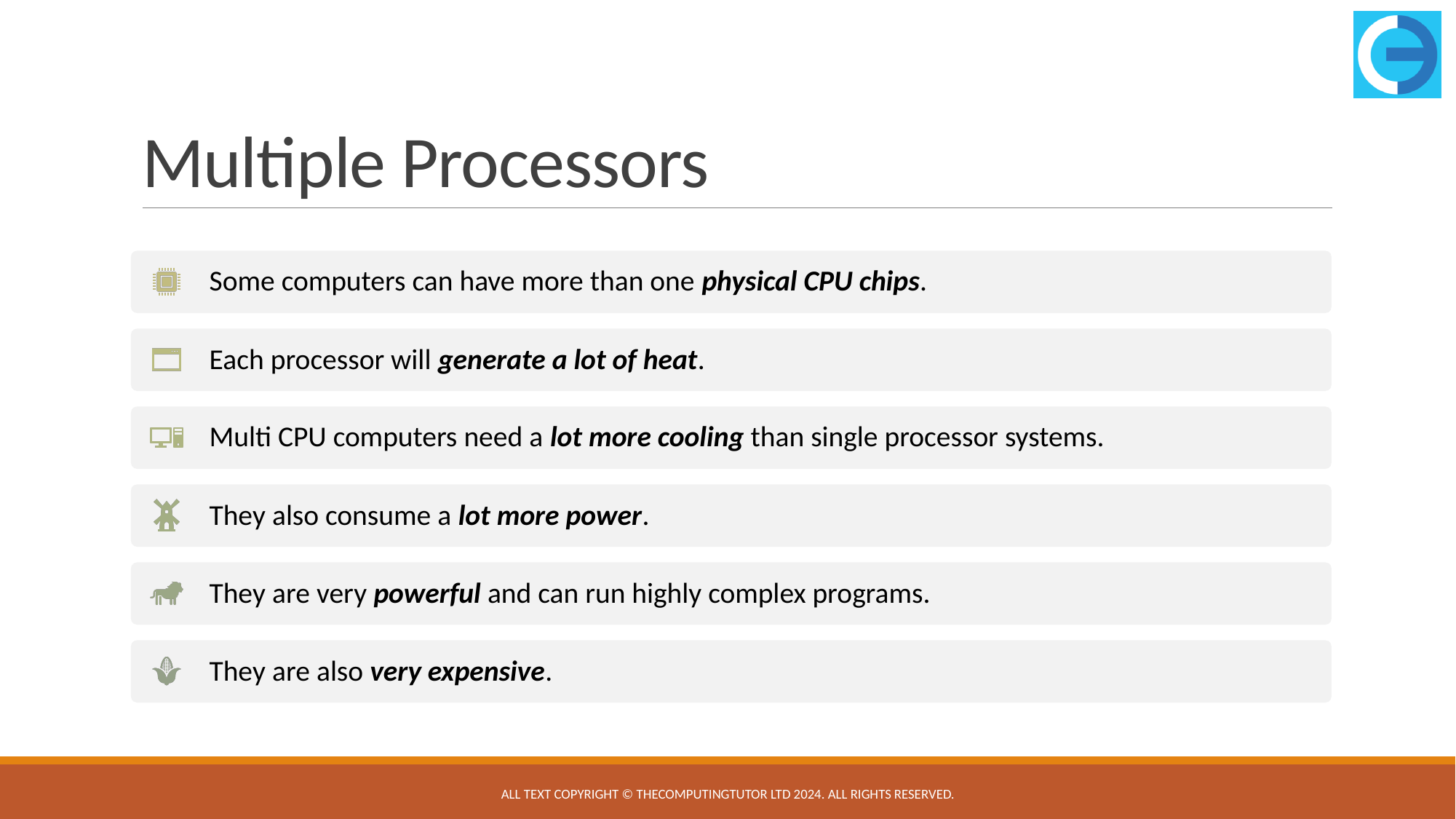

# Multiple Processors
Some computers can have more than one physical CPU chips.
Each processor will generate a lot of heat.
Multi CPU computers need a lot more cooling than single processor systems.
They also consume a lot more power.
They are very powerful and can run highly complex programs.
They are also very expensive.
All text copyright © TheComputingTutor Ltd 2024. All rights Reserved.